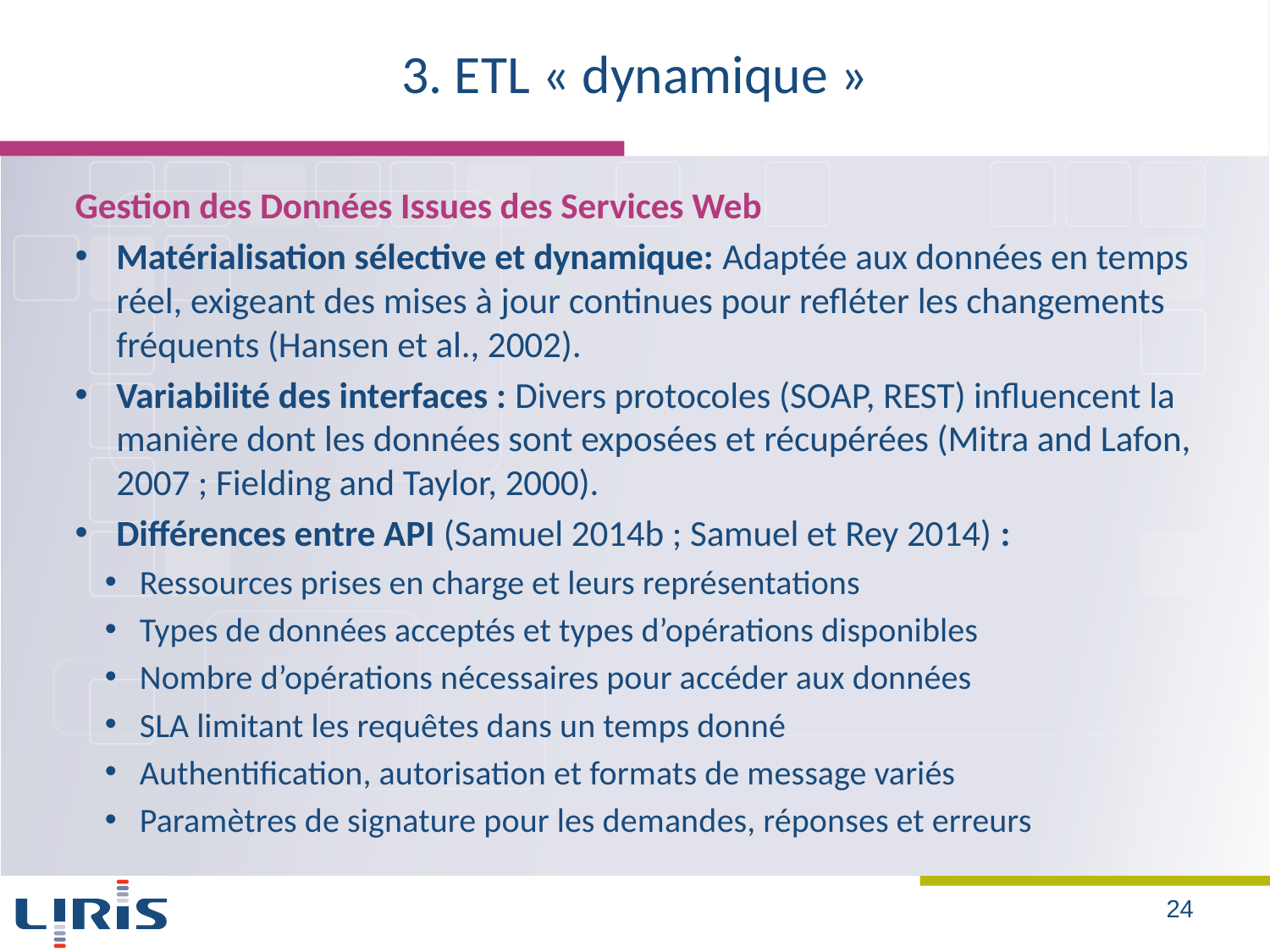

# 3. ETL « dynamique »
Gestion des Données Issues des Services Web
Matérialisation sélective et dynamique: Adaptée aux données en temps réel, exigeant des mises à jour continues pour refléter les changements fréquents (Hansen et al., 2002).
Variabilité des interfaces : Divers protocoles (SOAP, REST) influencent la manière dont les données sont exposées et récupérées (Mitra and Lafon, 2007 ; Fielding and Taylor, 2000).
Différences entre API (Samuel 2014b ; Samuel et Rey 2014) :
Ressources prises en charge et leurs représentations
Types de données acceptés et types d’opérations disponibles
Nombre d’opérations nécessaires pour accéder aux données
SLA limitant les requêtes dans un temps donné
Authentification, autorisation et formats de message variés
Paramètres de signature pour les demandes, réponses et erreurs
24